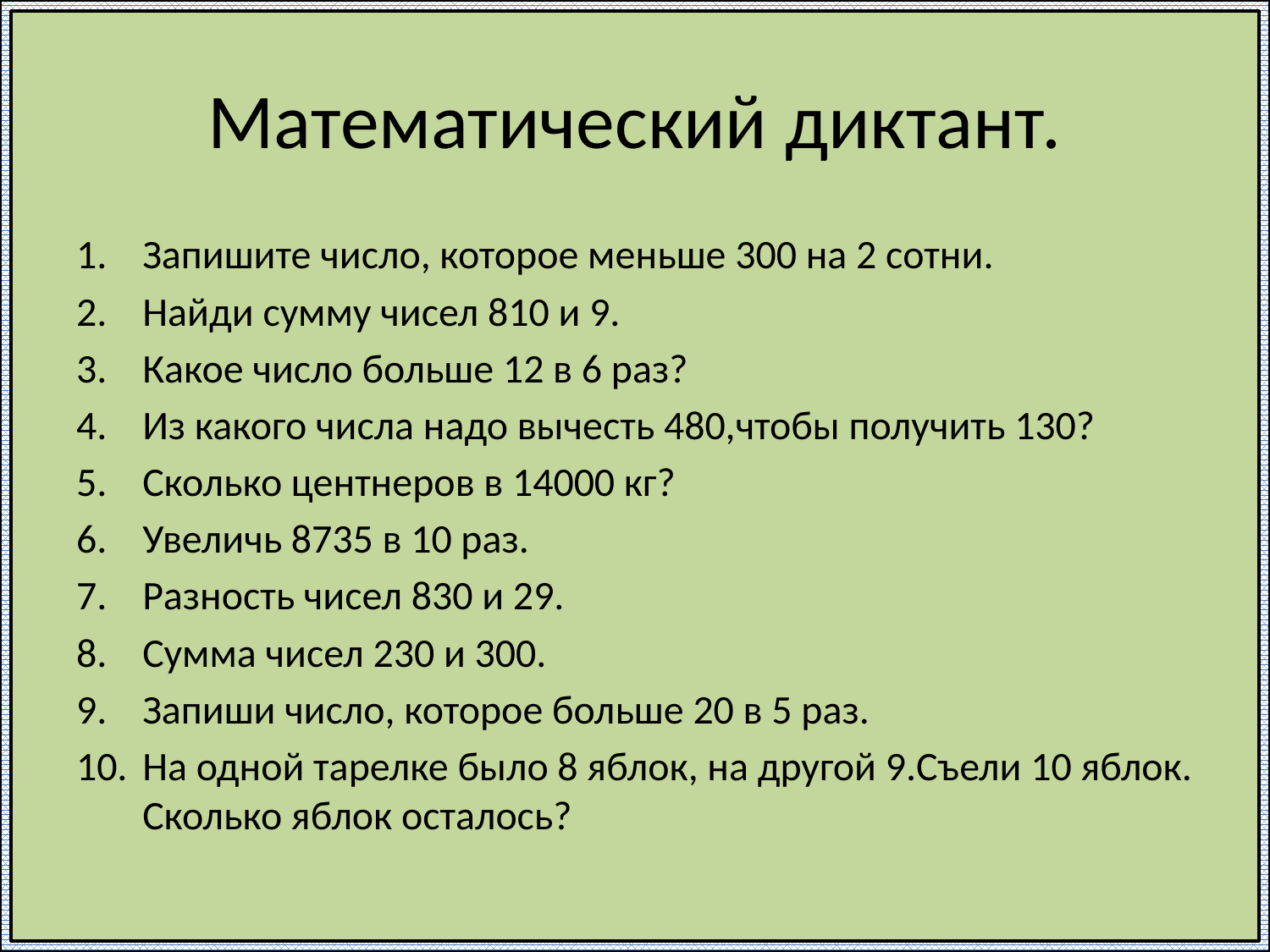

# Математический диктант.
Запишите число, которое меньше 300 на 2 сотни.
Найди сумму чисел 810 и 9.
Какое число больше 12 в 6 раз?
Из какого числа надо вычесть 480,чтобы получить 130?
Сколько центнеров в 14000 кг?
Увеличь 8735 в 10 раз.
Разность чисел 830 и 29.
Сумма чисел 230 и 300.
Запиши число, которое больше 20 в 5 раз.
На одной тарелке было 8 яблок, на другой 9.Съели 10 яблок. Сколько яблок осталось?